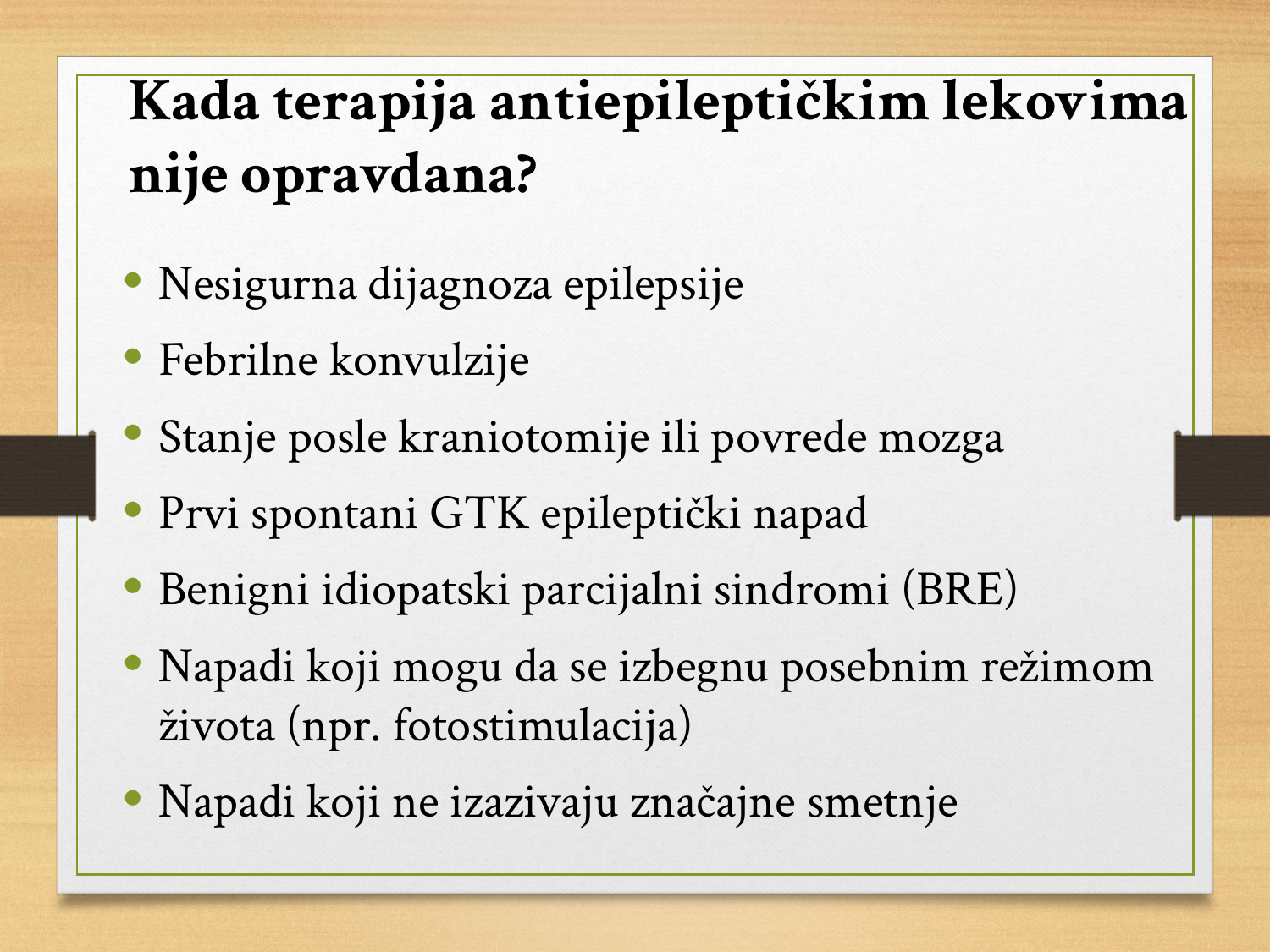

Kada terapija antiepileptičkim lekovima nije opravdana?
Nesigurna dijagnoza epilepsije
Febrilne konvulzije
Stanje posle kraniotomije ili povrede mozga
Prvi spontani GTK epileptički napad
Benigni idiopatski parcijalni sindromi (BRE)
Napadi koji mogu da se izbegnu posebnim režimom života (npr. fotostimulacija)
Napadi koji ne izazivaju značajne smetnje